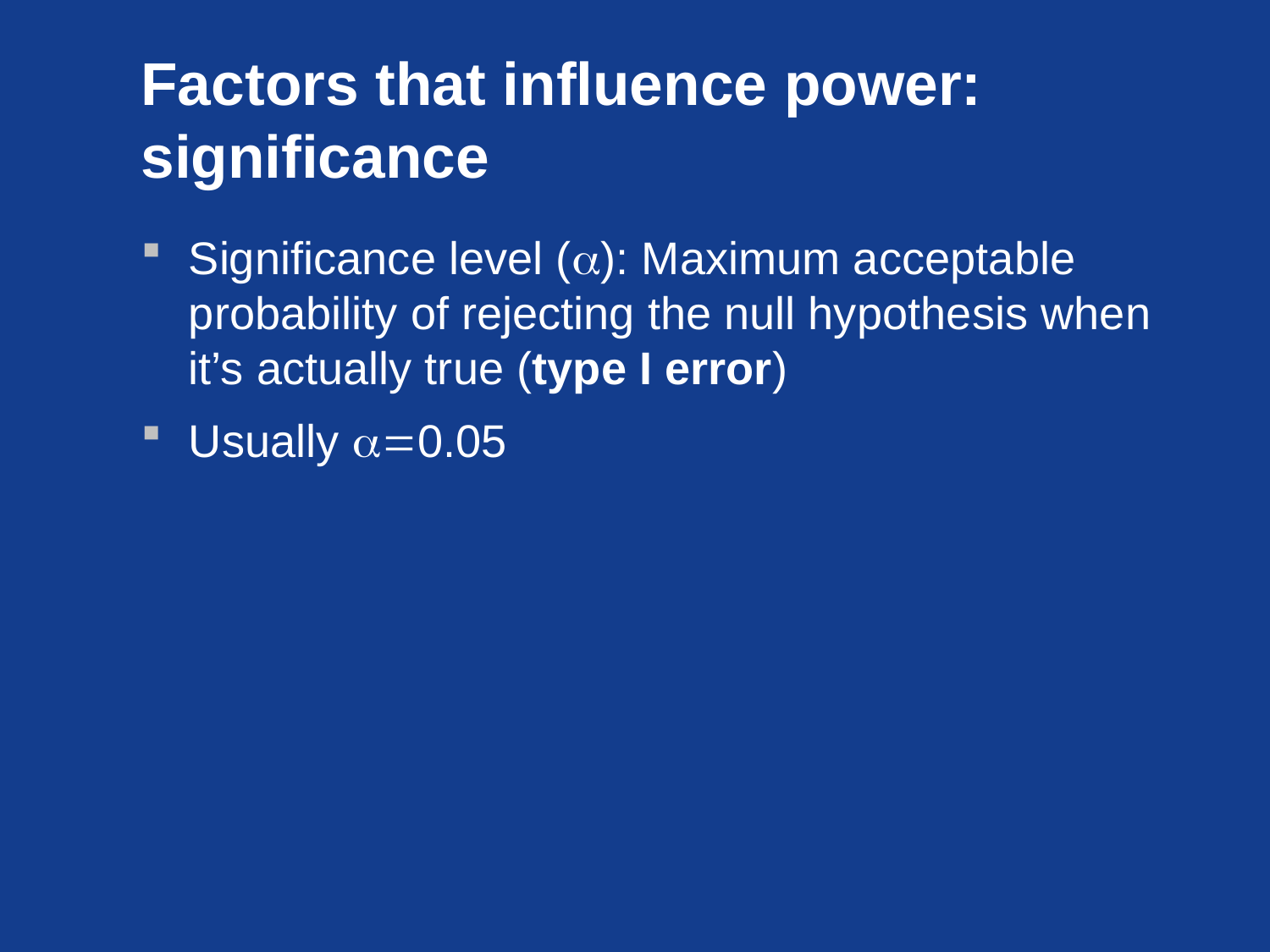

# Factors that influence power: significance
Significance level (α): Maximum acceptable probability of rejecting the null hypothesis when it’s actually true (type I error)
Usually α=0.05